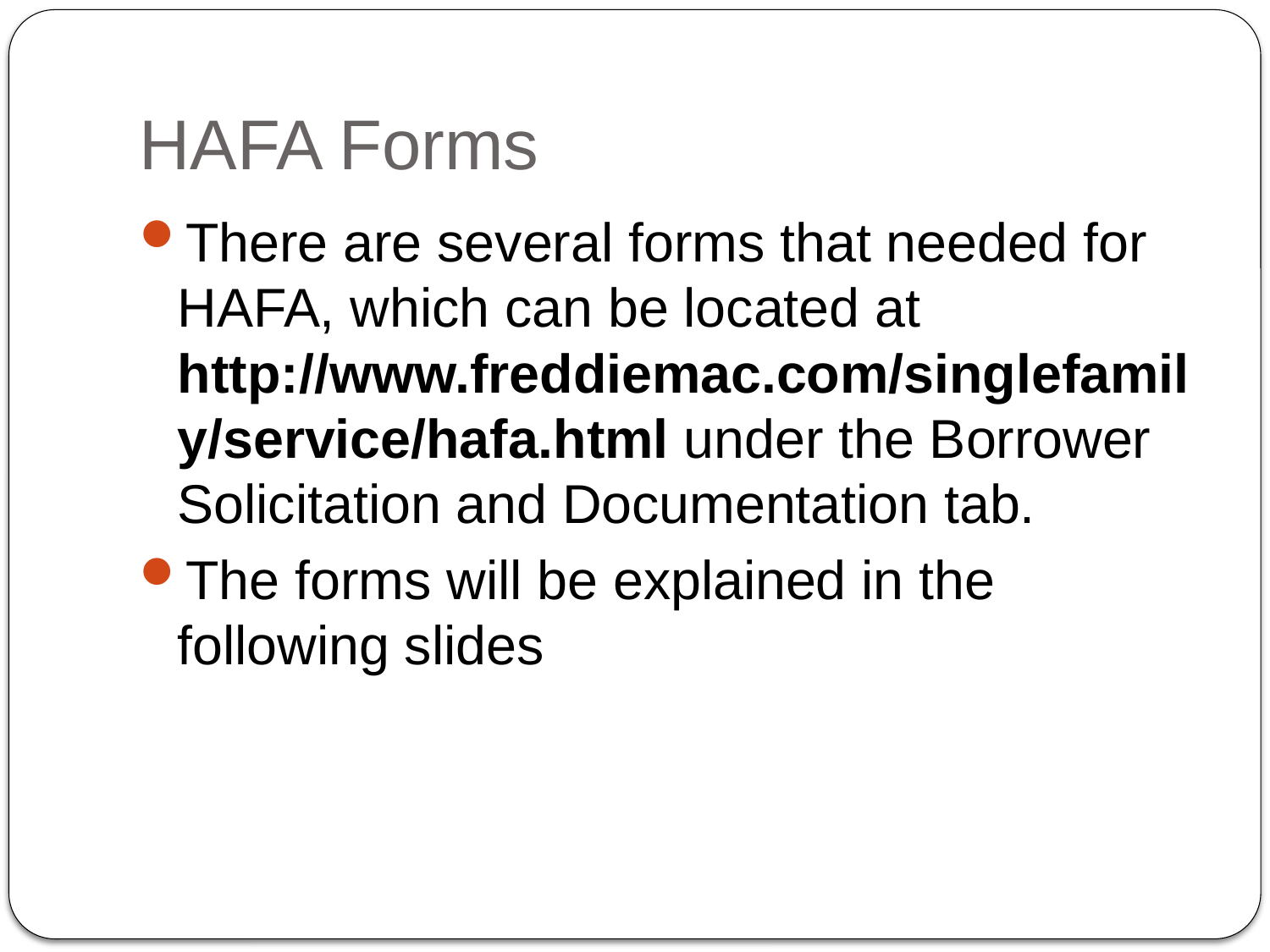

# HAFA Forms
There are several forms that needed for HAFA, which can be located at http://www.freddiemac.com/singlefamily/service/hafa.html under the Borrower Solicitation and Documentation tab.
The forms will be explained in the following slides